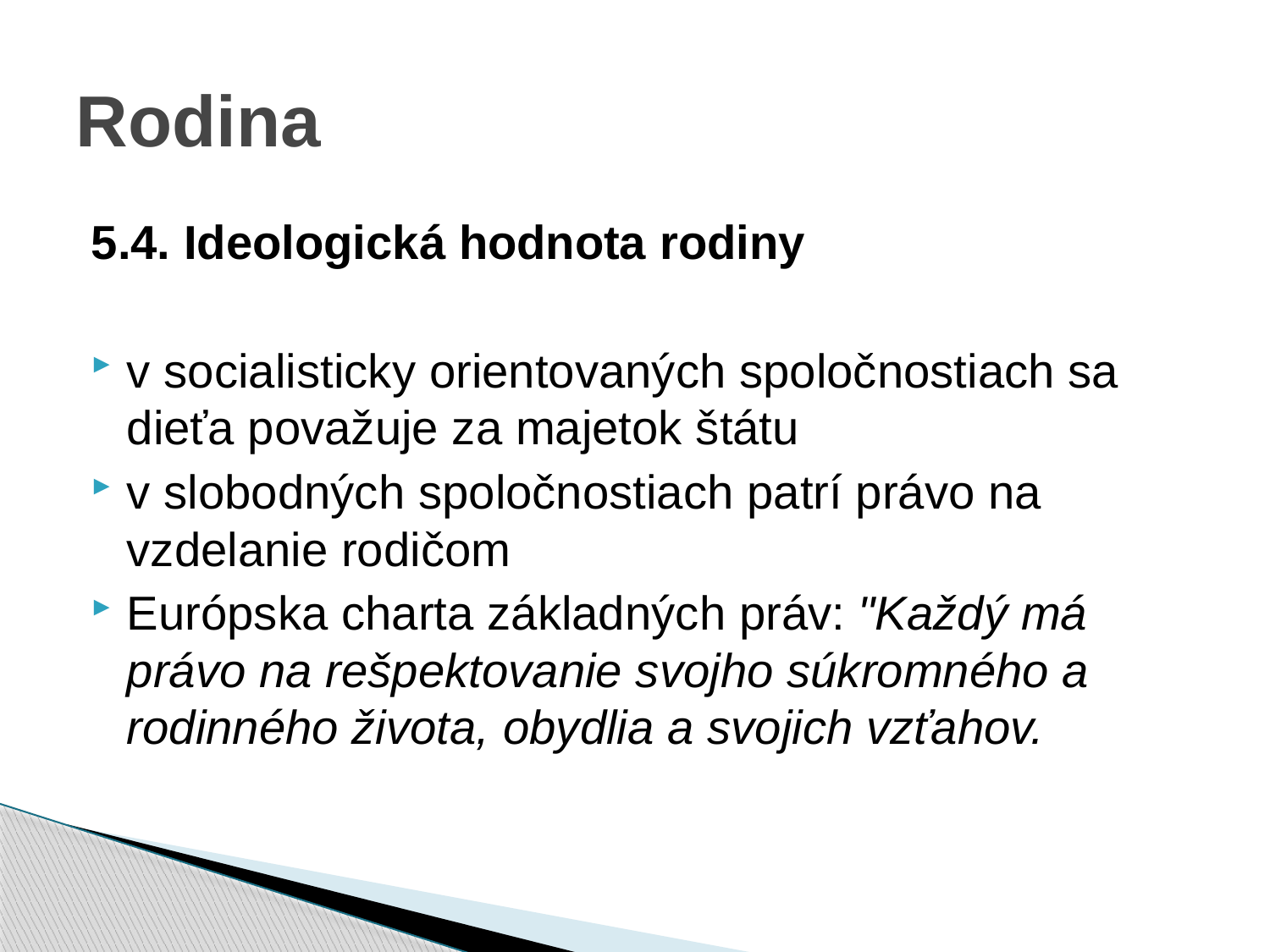

# Rodina
5.4. Ideologická hodnota rodiny

v socialisticky orientovaných spoločnostiach sa dieťa považuje za majetok štátu
v slobodných spoločnostiach patrí právo na vzdelanie rodičom
Európska charta základných práv: "Každý má právo na rešpektovanie svojho súkromného a rodinného života, obydlia a svojich vzťahov.